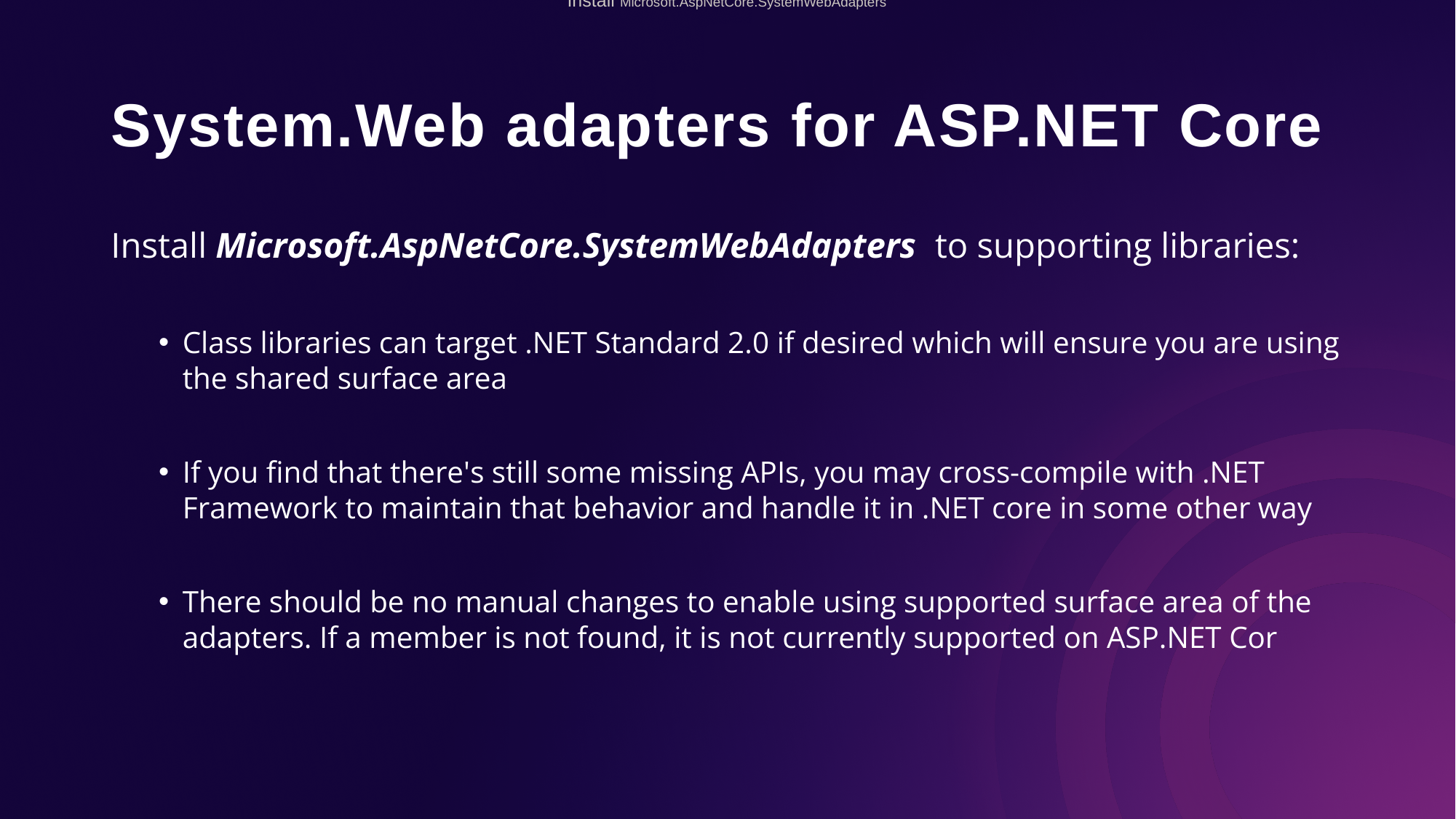

Install Microsoft.AspNetCore.SystemWebAdapters
# System.Web adapters for ASP.NET Core
Install Microsoft.AspNetCore.SystemWebAdapters  to supporting libraries:

Class libraries can target .NET Standard 2.0 if desired which will ensure you are using the shared surface area

If you find that there's still some missing APIs, you may cross-compile with .NET Framework to maintain that behavior and handle it in .NET core in some other way

There should be no manual changes to enable using supported surface area of the adapters. If a member is not found, it is not currently supported on ASP.NET Cor